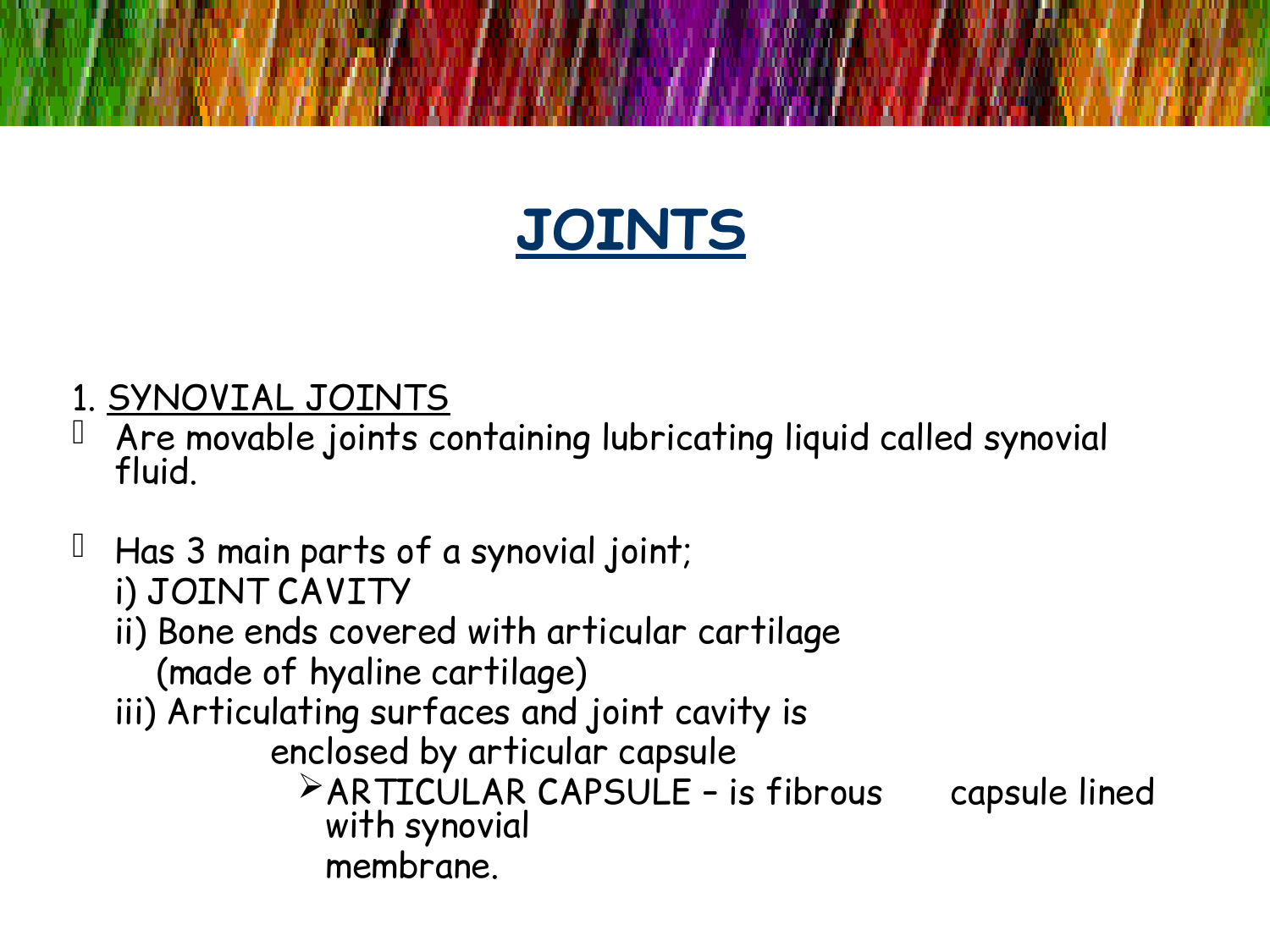

# JOINTS
1. SYNOVIAL JOINTS
Are movable joints containing lubricating liquid called synovial fluid.

Has 3 main parts of a synovial joint;
		i) JOINT CAVITY
		ii) Bone ends covered with articular cartilage
		    (made of hyaline cartilage)
		iii) Articulating surfaces and joint cavity is
	    	     enclosed by articular capsule
ARTICULAR CAPSULE – is fibrous 			capsule lined with synovial
			membrane.